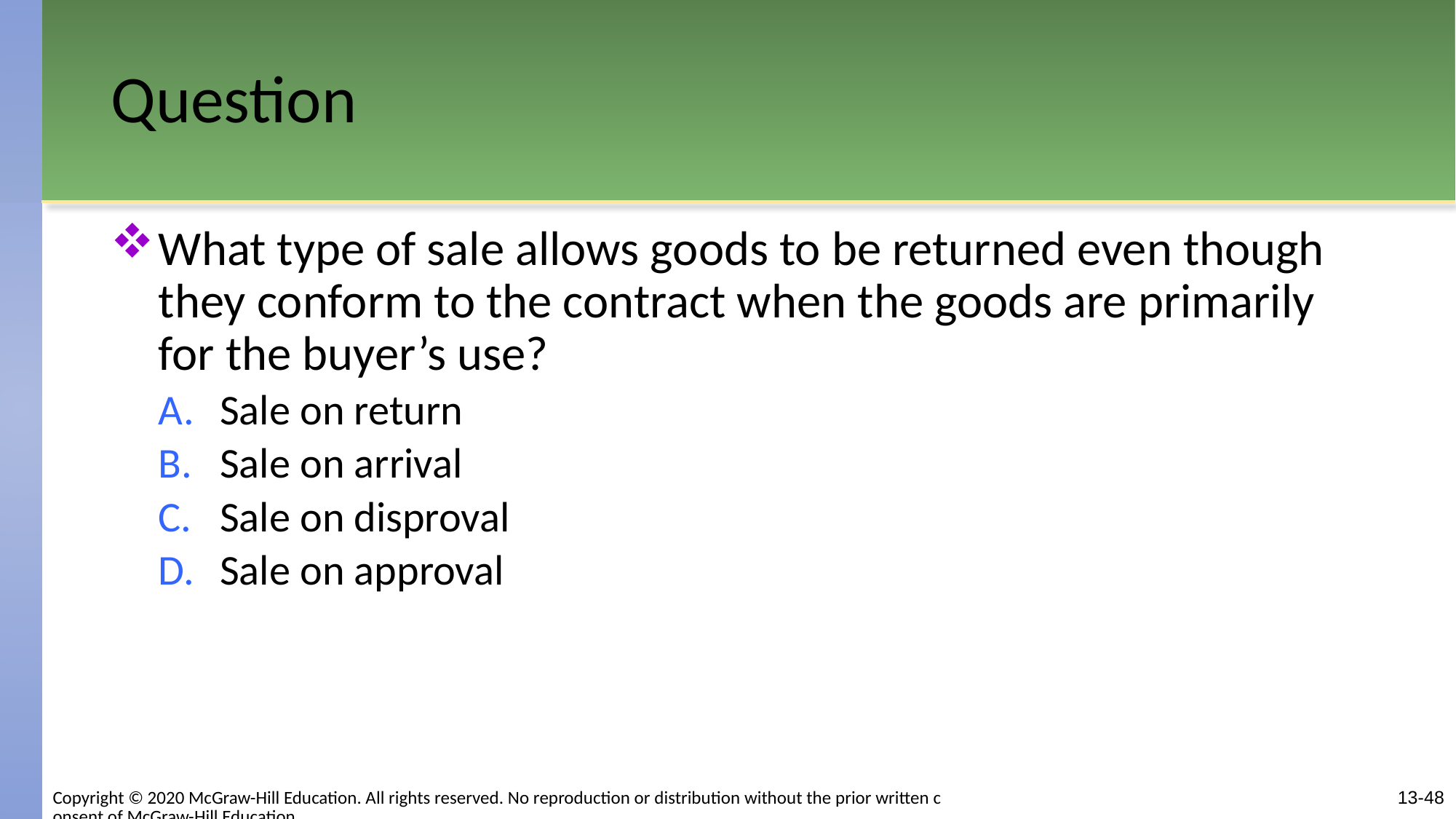

# Question
What type of sale allows goods to be returned even though they conform to the contract when the goods are primarily for the buyer’s use?
Sale on return
Sale on arrival
Sale on disproval
Sale on approval
Copyright © 2020 McGraw-Hill Education. All rights reserved. No reproduction or distribution without the prior written consent of McGraw-Hill Education.
13-48